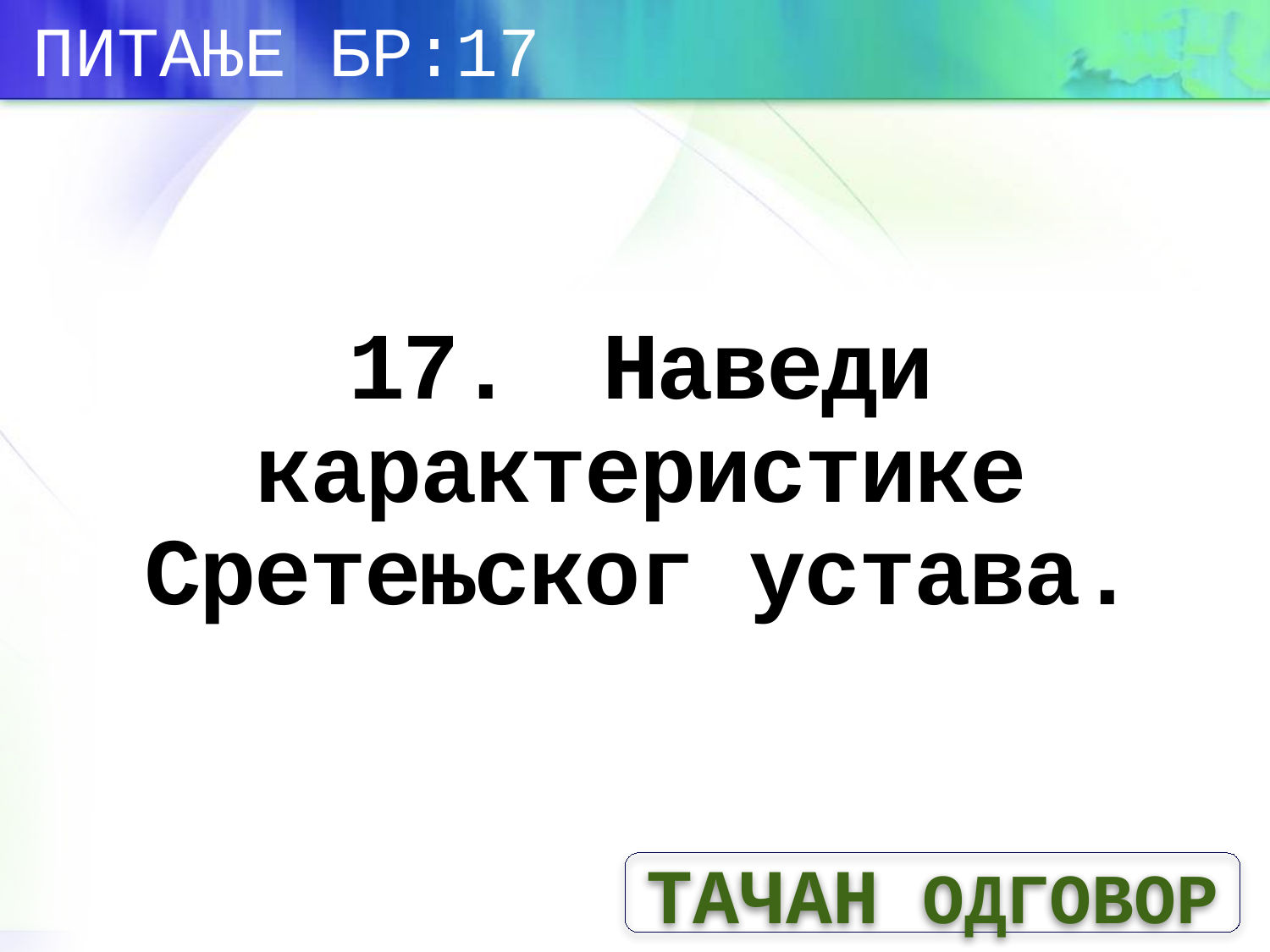

ПИТАЊЕ БР:17
# 17.	Наведи карактеристике Сретењског устава.
ТАЧАН ОДГОВОР